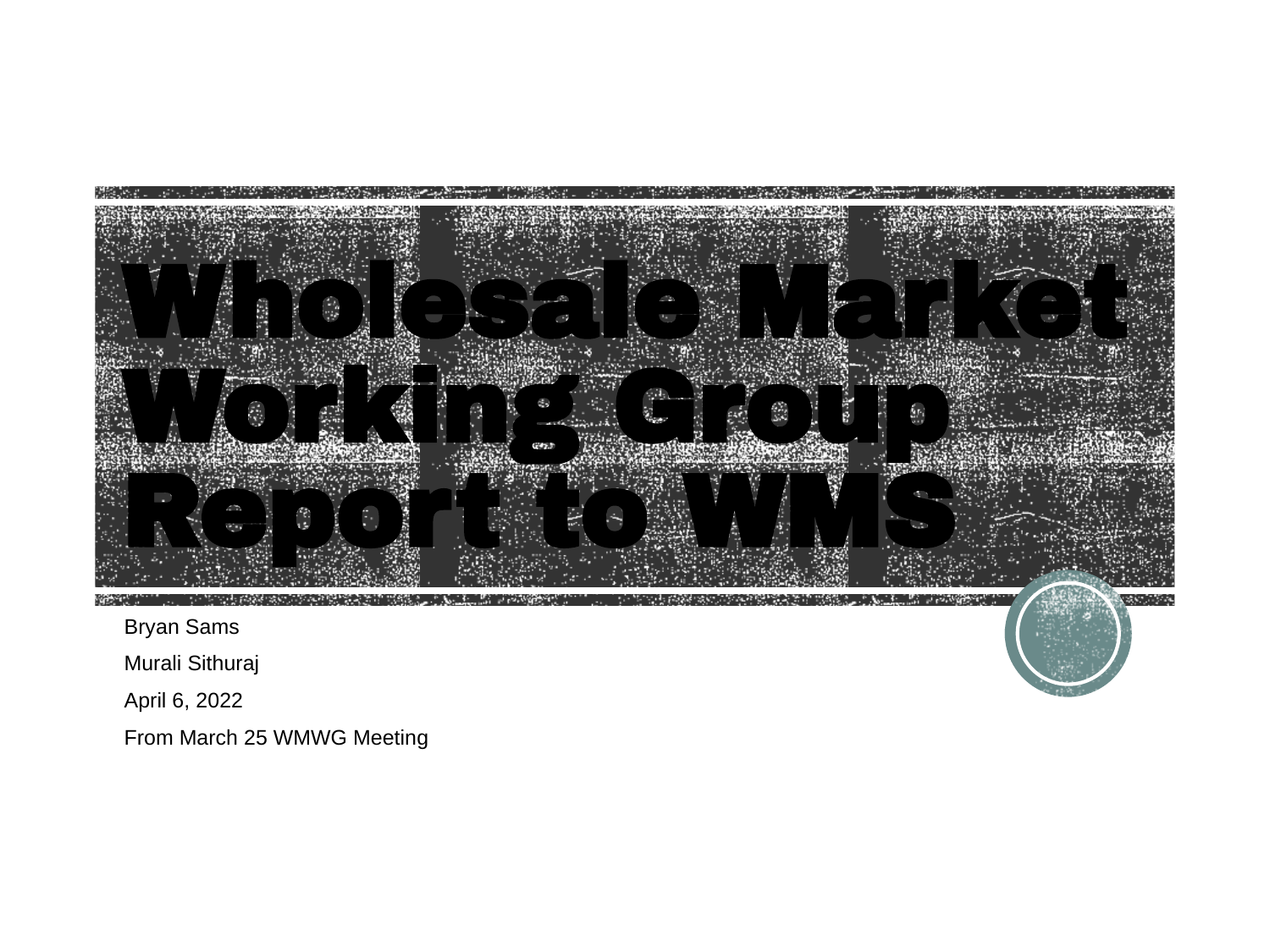

# Wholesale Market Working Group Report to WMS
Bryan Sams
Murali Sithuraj
April 6, 2022
From March 25 WMWG Meeting